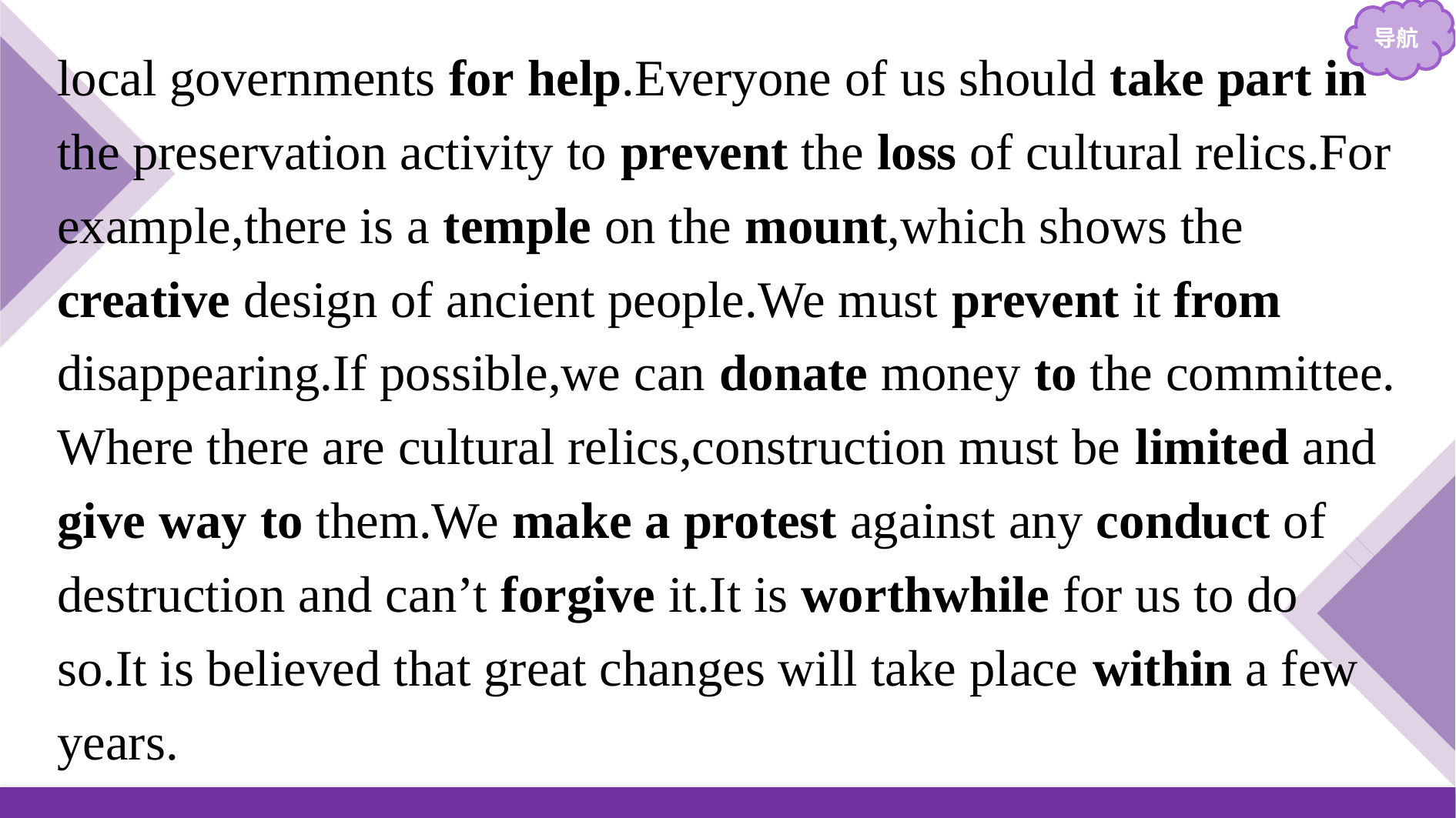

local governments for help.Everyone of us should take part in the preservation activity to prevent the loss of cultural relics.For example,there is a temple on the mount,which shows the creative design of ancient people.We must prevent it from disappearing.If possible,we can donate money to the committee. Where there are cultural relics,construction must be limited and give way to them.We make a protest against any conduct of destruction and can’t forgive it.It is worthwhile for us to do so.It is believed that great changes will take place within a few years.